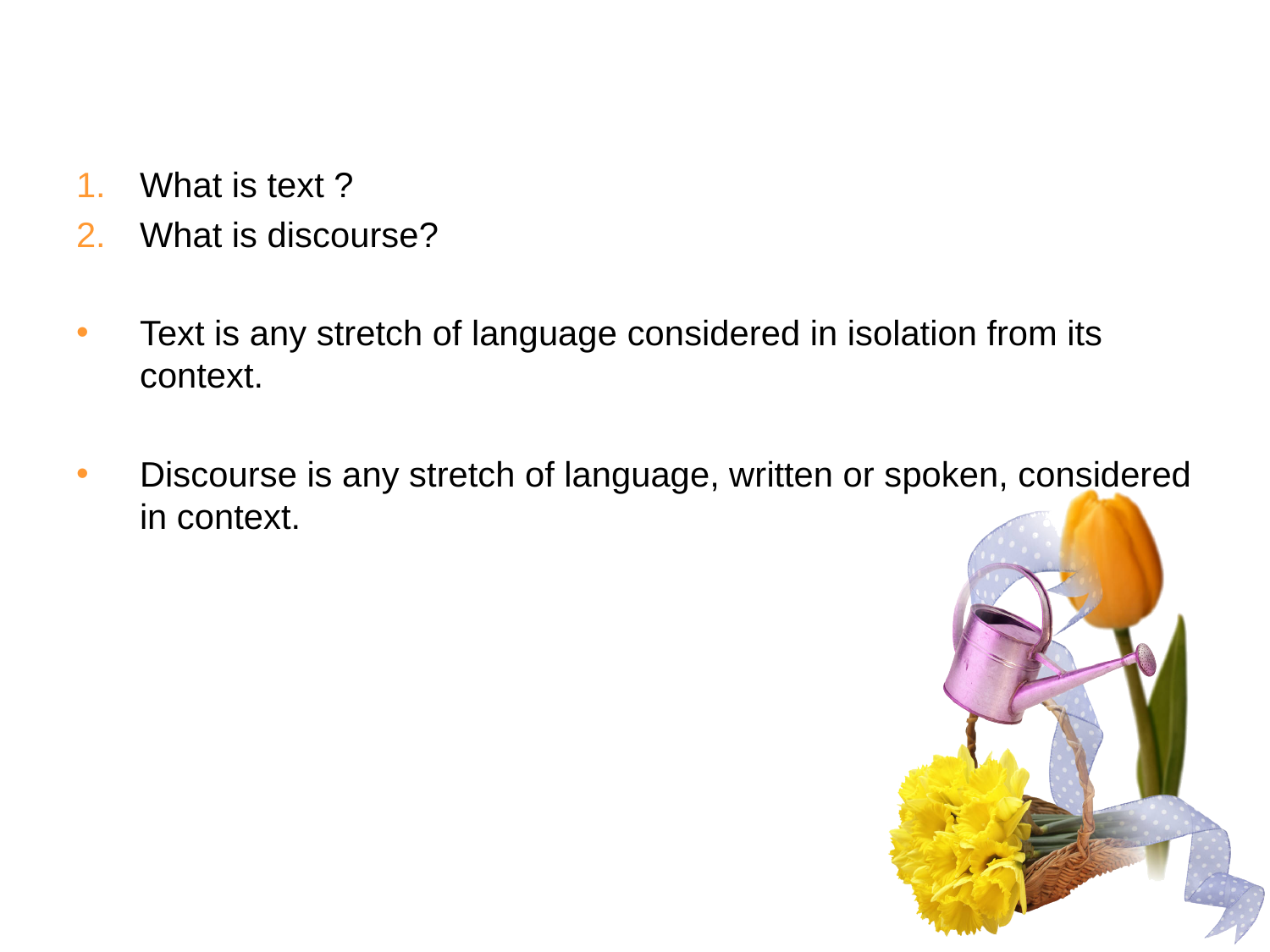

What is text ?
What is discourse?

Text is any stretch of language considered in isolation from its context.

Discourse is any stretch of language, written or spoken, considered in context.